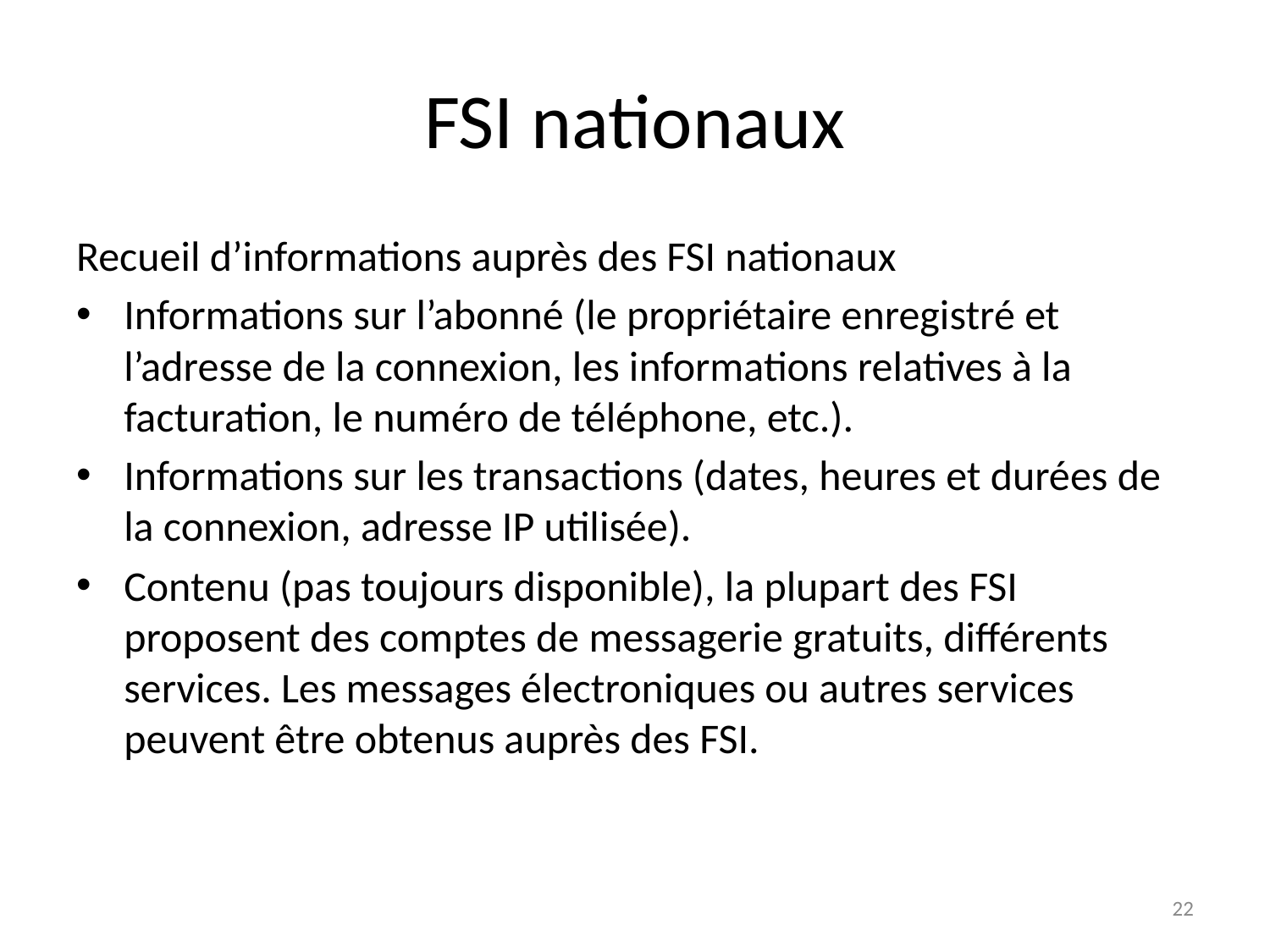

# FSI nationaux
Recueil d’informations auprès des FSI nationaux
Informations sur l’abonné (le propriétaire enregistré et l’adresse de la connexion, les informations relatives à la facturation, le numéro de téléphone, etc.).
Informations sur les transactions (dates, heures et durées de la connexion, adresse IP utilisée).
Contenu (pas toujours disponible), la plupart des FSI proposent des comptes de messagerie gratuits, différents services. Les messages électroniques ou autres services peuvent être obtenus auprès des FSI.

22